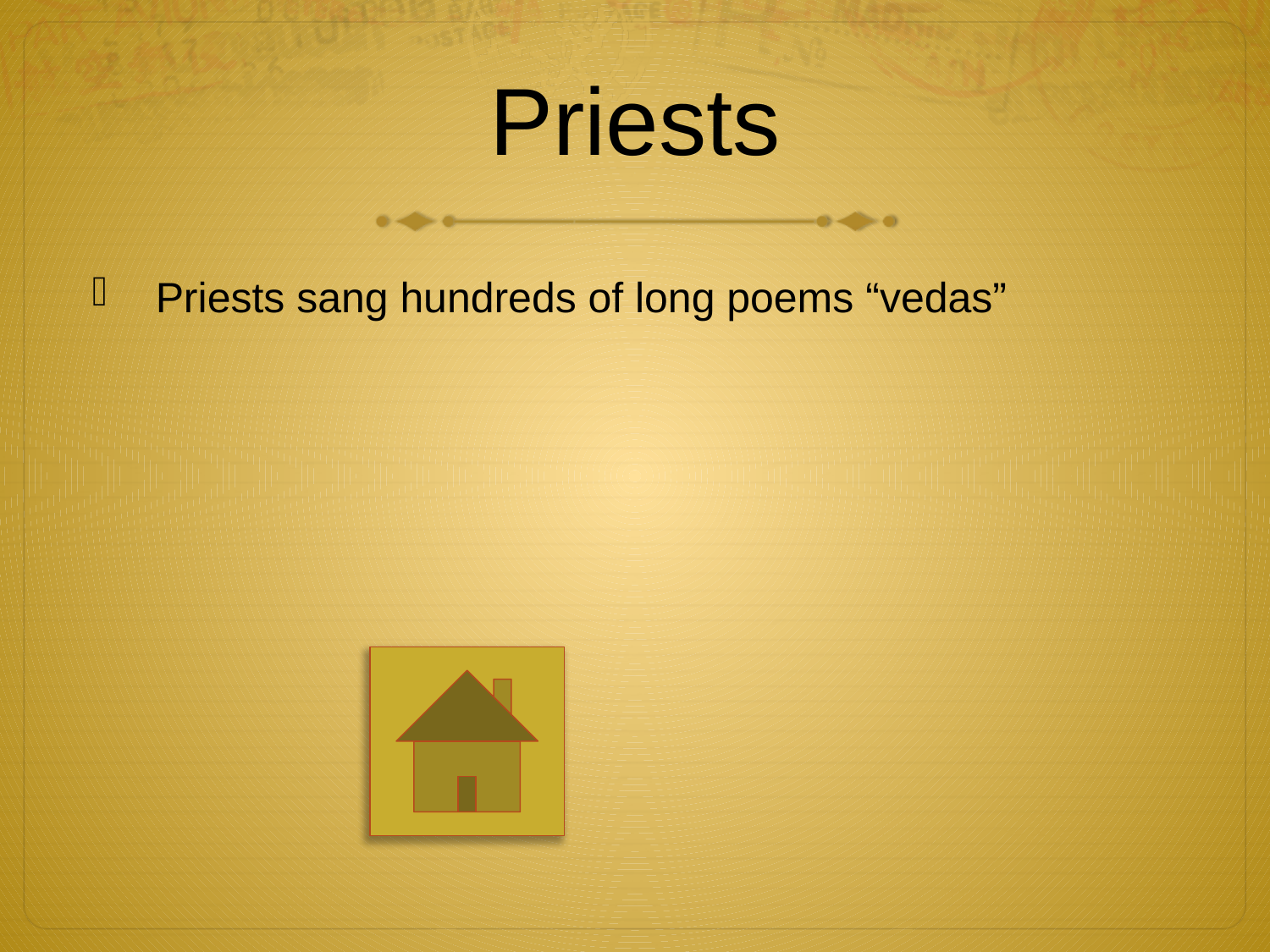

# Priests
Priests sang hundreds of long poems “vedas”